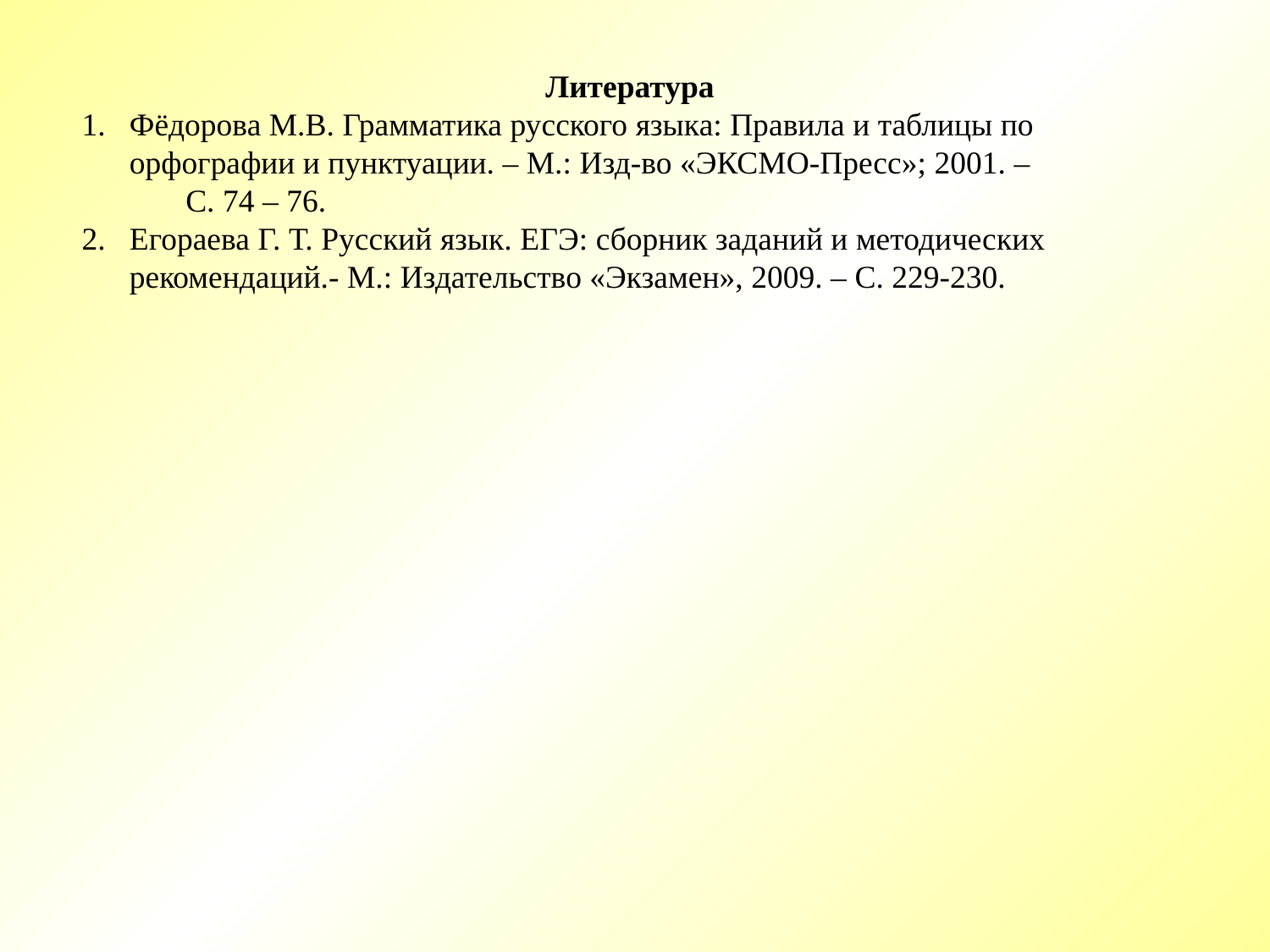

Литература
Фёдорова М.В. Грамматика русского языка: Правила и таблицы по орфографии и пунктуации. – М.: Изд-во «ЭКСМО-Пресс»; 2001. –                          С. 74 – 76.
Егораева Г. Т. Русский язык. ЕГЭ: сборник заданий и методических рекомендаций.- М.: Издательство «Экзамен», 2009. – С. 229-230.